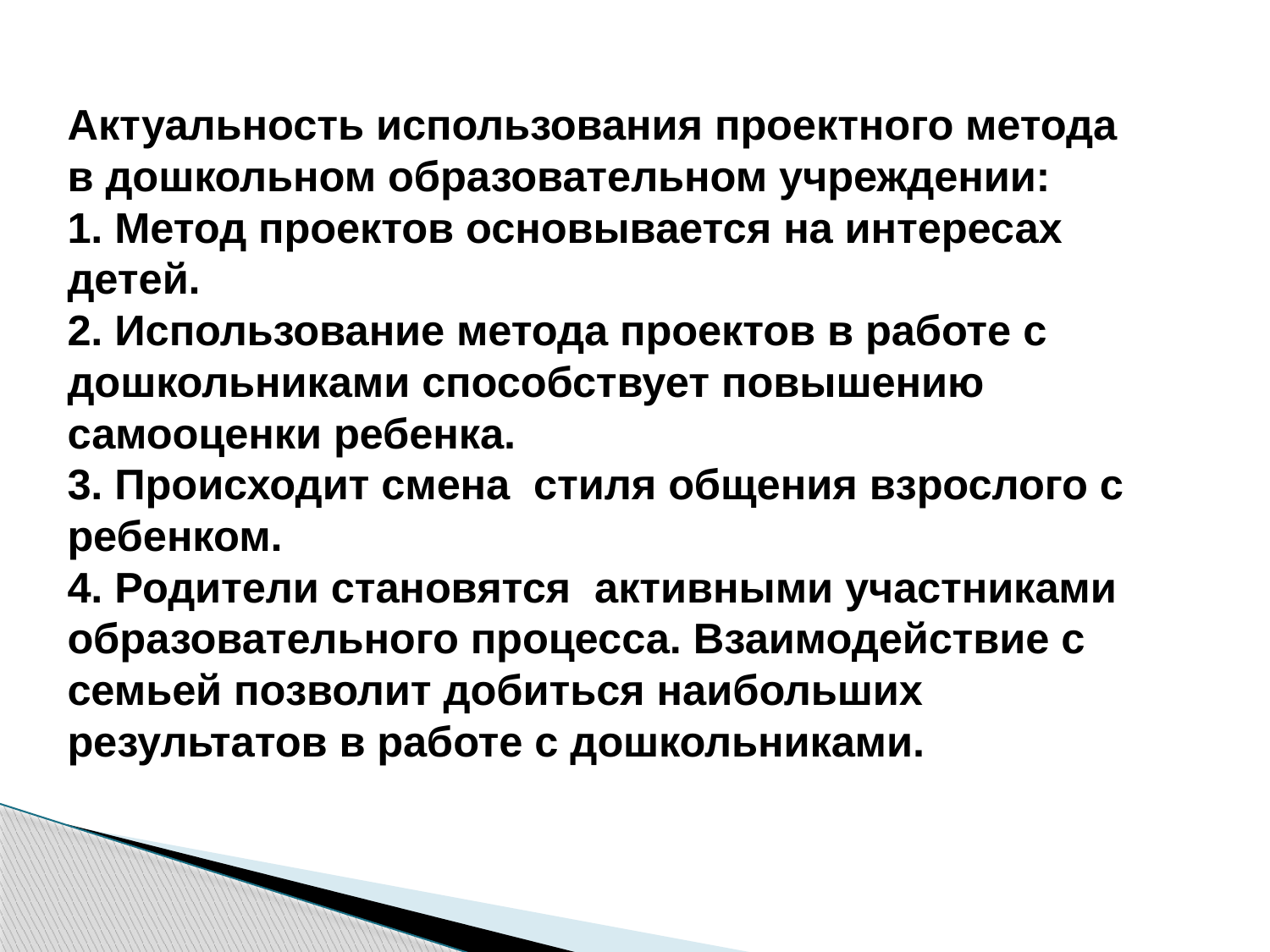

Актуальность использования проектного метода в дошкольном образовательном учреждении:
1. Метод проектов основывается на интересах детей.
2. Использование метода проектов в работе с дошкольниками способствует повышению самооценки ребенка.
3. Происходит смена  стиля общения взрослого с ребенком.
4. Родители становятся  активными участниками образовательного процесса. Взаимодействие с семьей позволит добиться наибольших результатов в работе с дошкольниками.